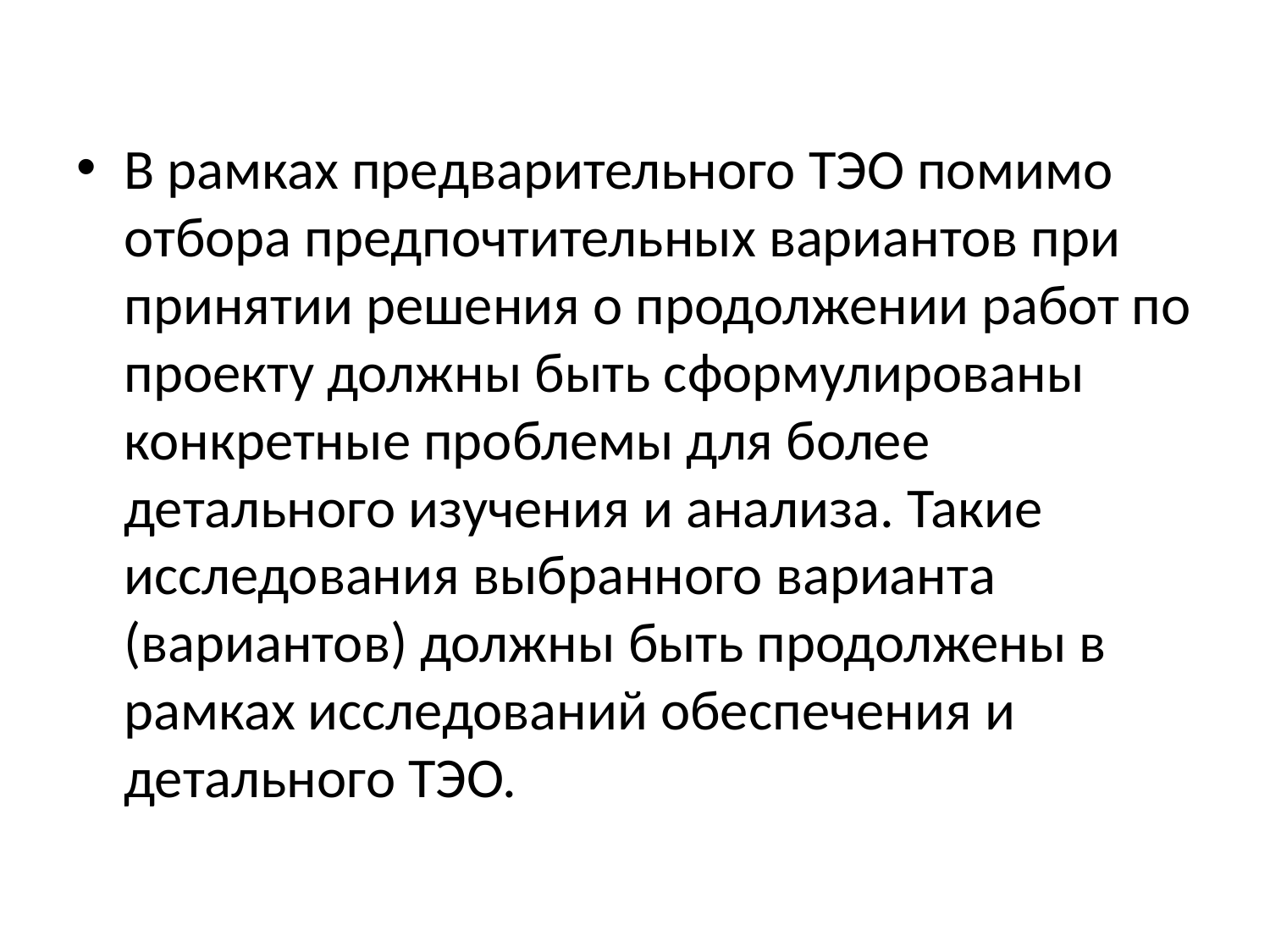

В рамках предварительного ТЭО помимо отбора предпочтительных вариантов при принятии решения о продолжении работ по проекту должны быть сформулированы конкретные проблемы для более детального изучения и анализа. Такие исследования выбранного варианта (вариантов) должны быть продолжены в рамках исследований обеспечения и детального ТЭО.